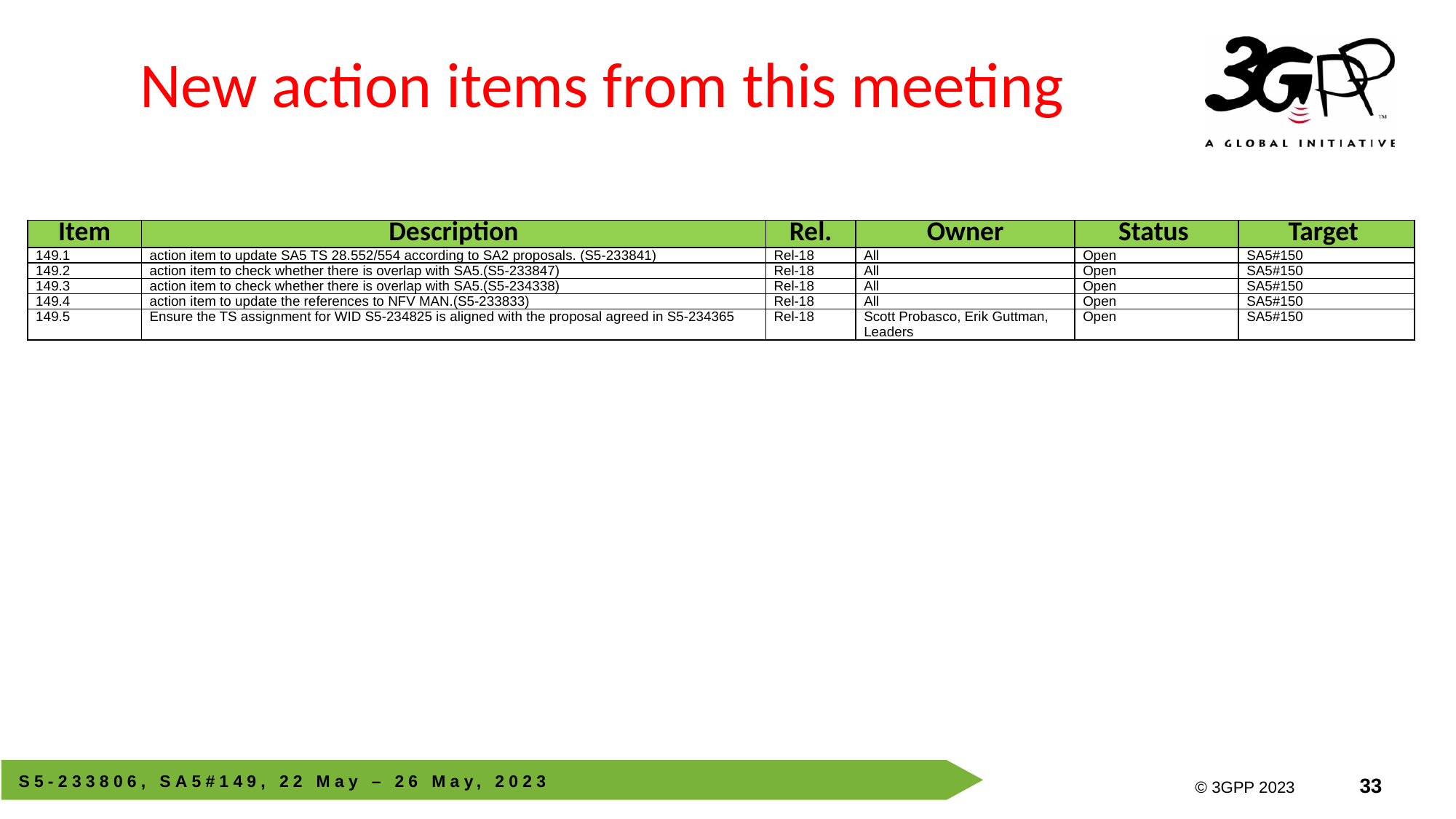

# New action items from this meeting
| Item | Description | Rel. | Owner | Status | Target |
| --- | --- | --- | --- | --- | --- |
| 149.1 | action item to update SA5 TS 28.552/554 according to SA2 proposals. (S5-233841) | Rel-18 | All | Open | SA5#150 |
| 149.2 | action item to check whether there is overlap with SA5.(S5-233847) | Rel-18 | All | Open | SA5#150 |
| 149.3 | action item to check whether there is overlap with SA5.(S5-234338) | Rel-18 | All | Open | SA5#150 |
| 149.4 | action item to update the references to NFV MAN.(S5-233833) | Rel-18 | All | Open | SA5#150 |
| 149.5 | Ensure the TS assignment for WID S5-234825 is aligned with the proposal agreed in S5-234365 | Rel-18 | Scott Probasco, Erik Guttman, Leaders | Open | SA5#150 |